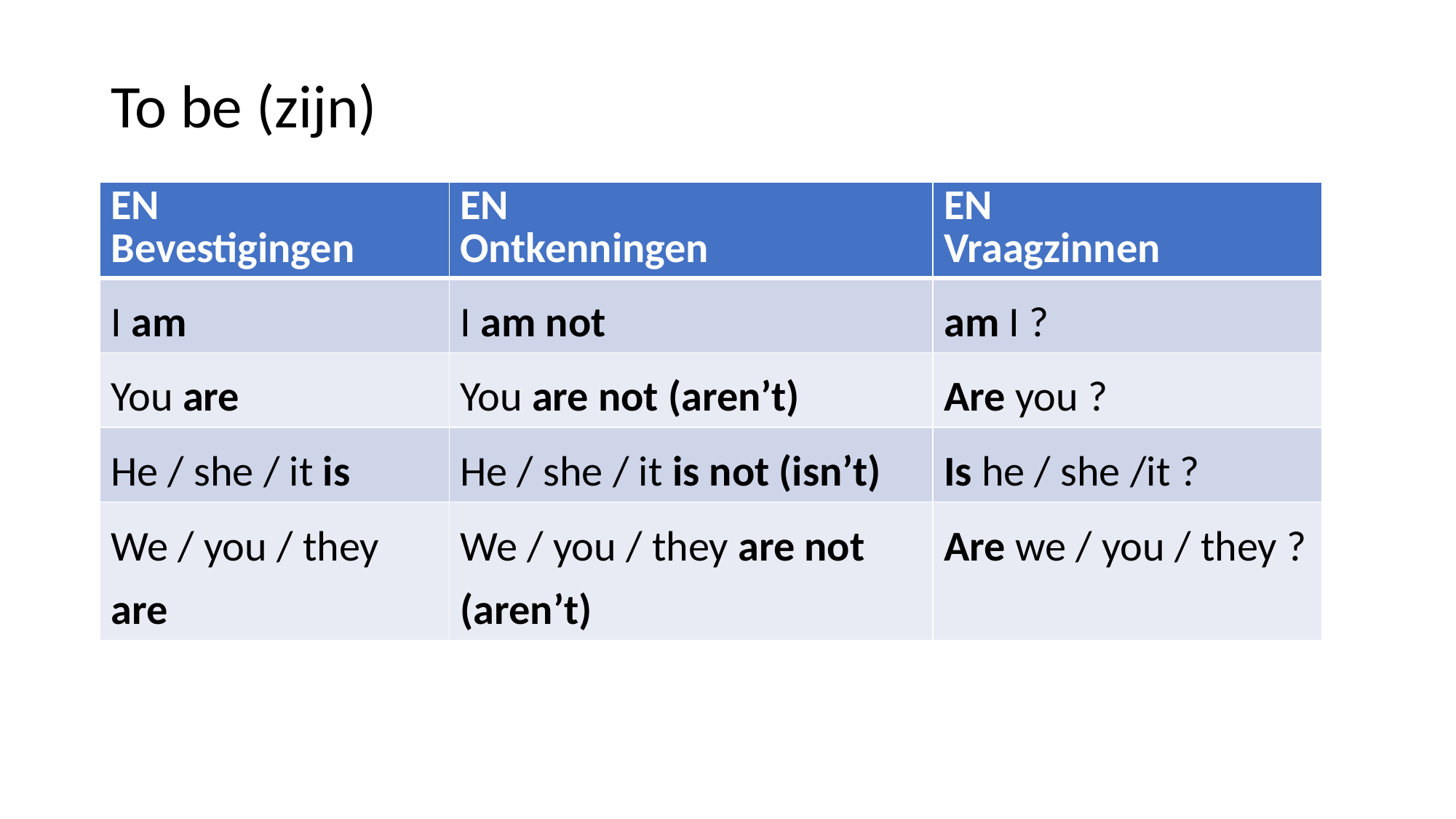

# To be (zijn)
| EN Bevestigingen | EN Ontkenningen | EN Vraagzinnen |
| --- | --- | --- |
| I am | I am not | am I ? |
| You are | You are not (aren’t) | Are you ? |
| He / she / it is | He / she / it is not (isn’t) | Is he / she /it ? |
| We / you / they are | We / you / they are not (aren’t) | Are we / you / they ? |